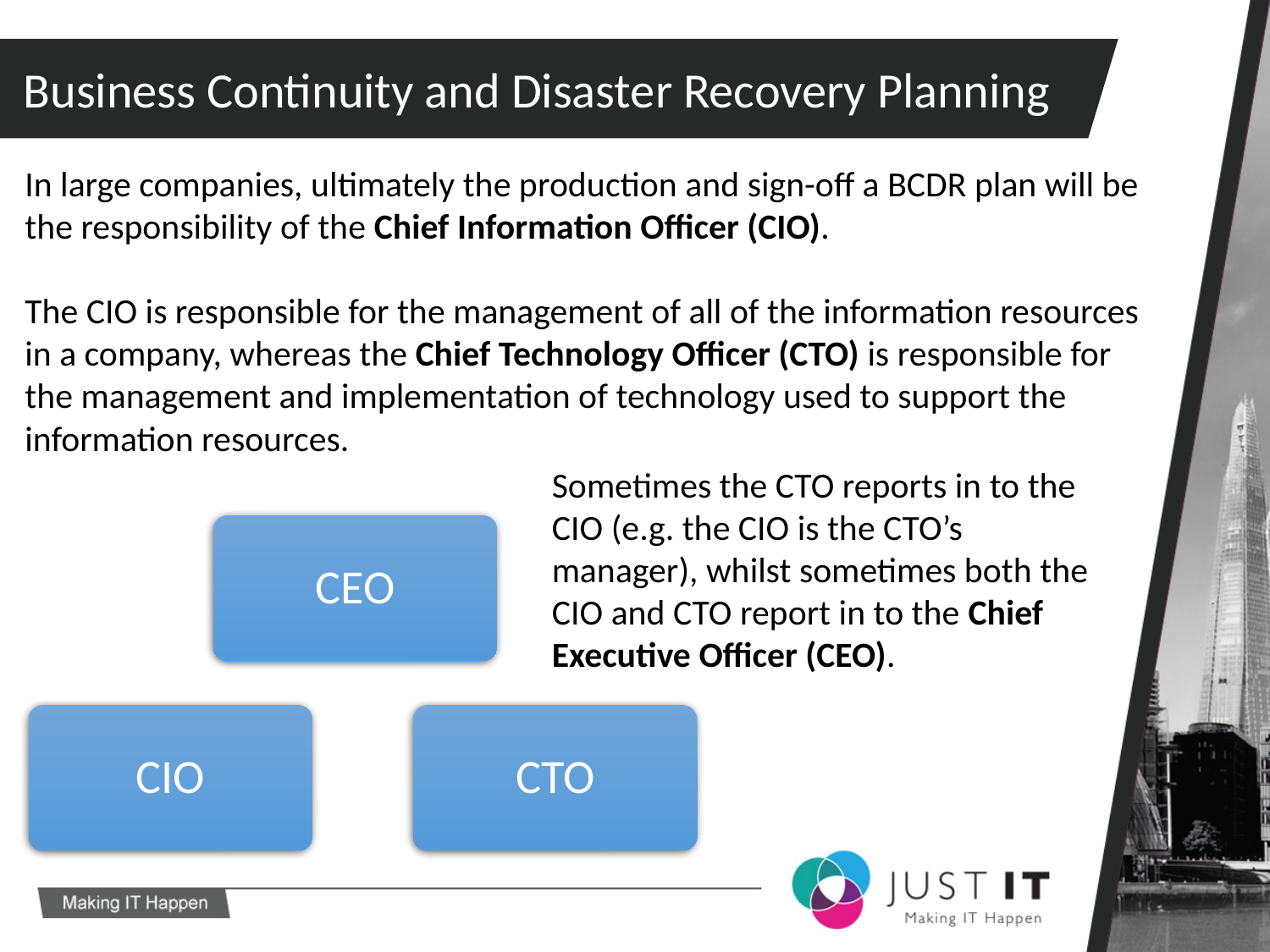

Business Continuity and Disaster Recovery Planning
In large companies, ultimately the production and sign-off a BCDR plan will be the responsibility of the Chief Information Officer (CIO).

The CIO is responsible for the management of all of the information resources in a company, whereas the Chief Technology Officer (CTO) is responsible for the management and implementation of technology used to support the information resources.
Sometimes the CTO reports in to the CIO (e.g. the CIO is the CTO’s manager), whilst sometimes both the CIO and CTO report in to the Chief Executive Officer (CEO).

CEO

CIO

CTO